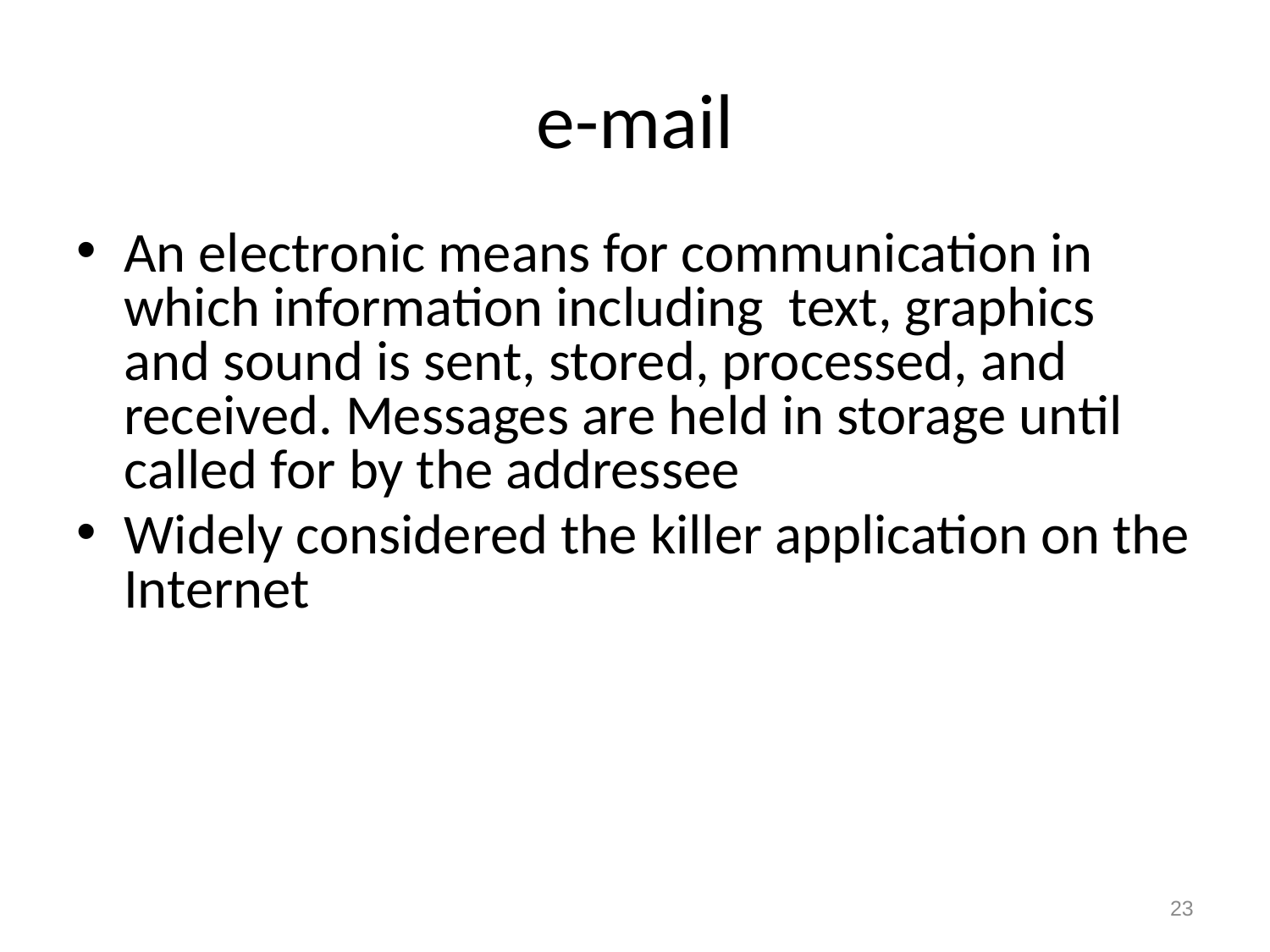

# e-mail
An electronic means for communication in which information including  text, graphics and sound is sent, stored, processed, and received. Messages are held in storage until called for by the addressee
Widely considered the killer application on the Internet
23